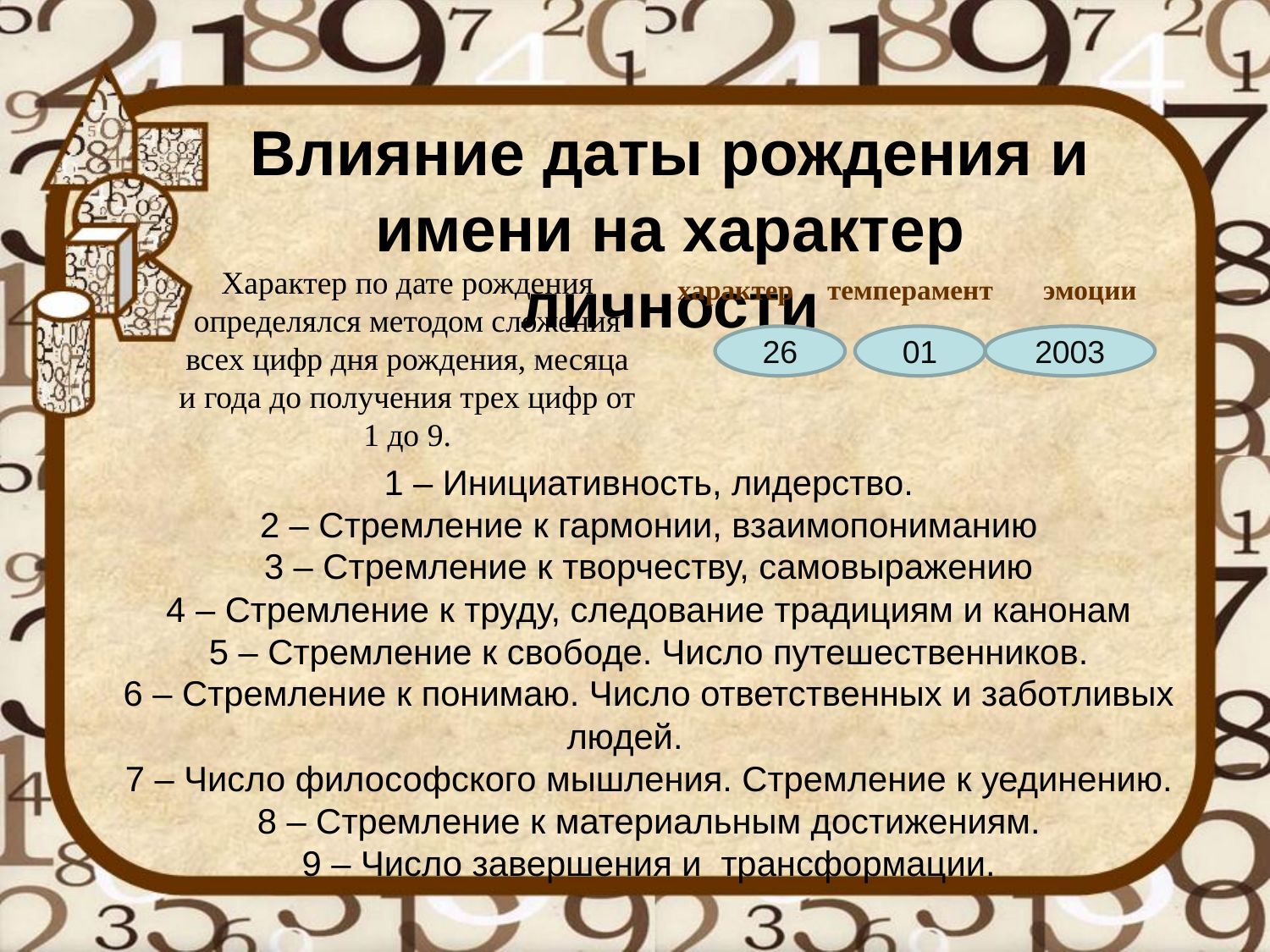

Влияние даты рождения и имени на характер личности
Характер по дате рождения определялся методом сложения всех цифр дня рождения, месяца и года до получения трех цифр от 1 до 9.
характер
темперамент
эмоции
26
01
2003
1 – Инициативность, лидерство.
2 – Стремление к гармонии, взаимопониманию
3 – Стремление к творчеству, самовыражению
4 – Стремление к труду, следование традициям и канонам
5 – Стремление к свободе. Число путешественников.
6 – Стремление к понимаю. Число ответственных и заботливых людей.
7 – Число философского мышления. Стремление к уединению.
8 – Стремление к материальным достижениям.
9 – Число завершения и  трансформации.